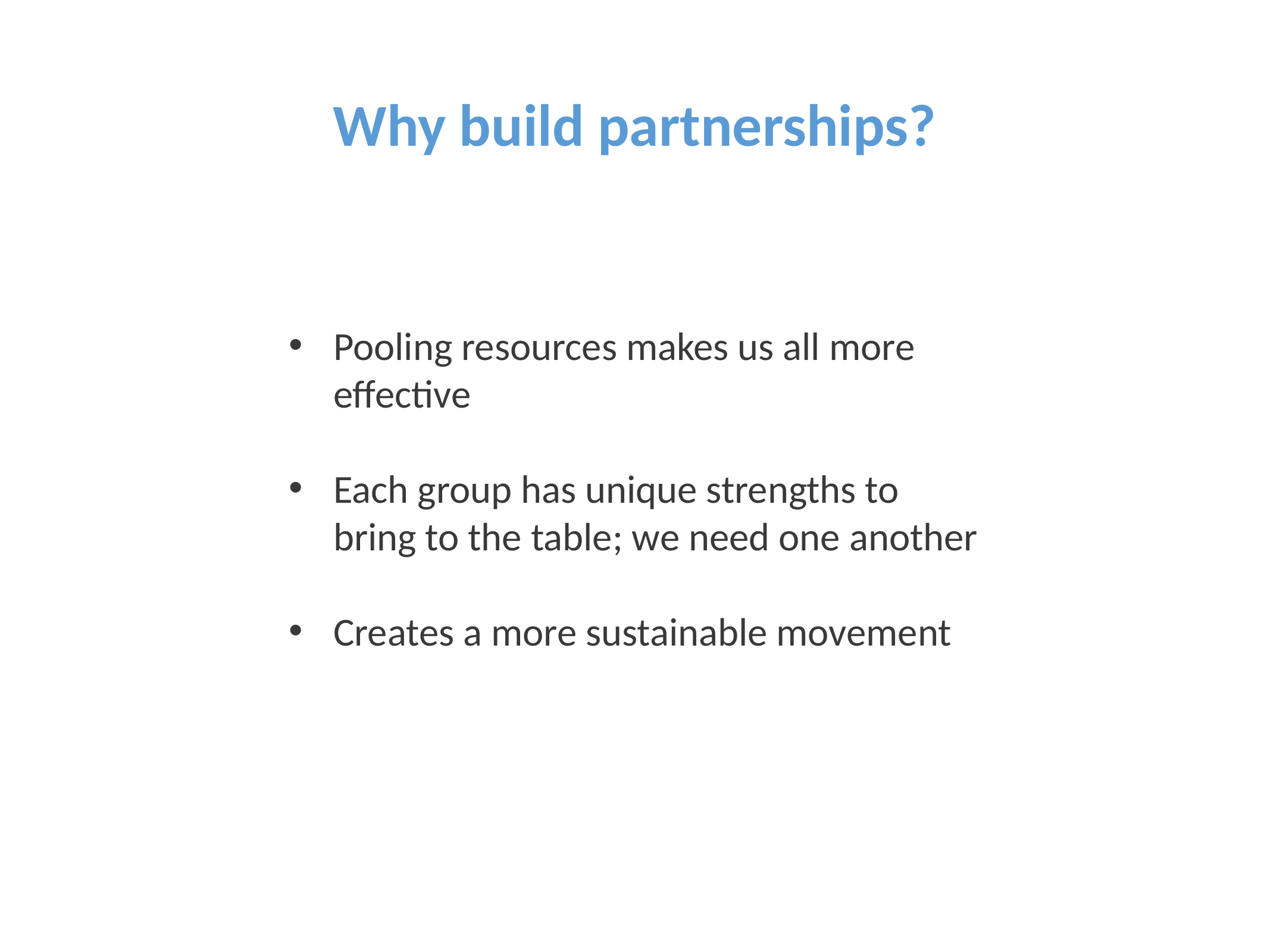

Why build partnerships?
Pooling resources makes us all more effective

Each group has unique strengths to bring to the table; we need one another

Creates a more sustainable movement